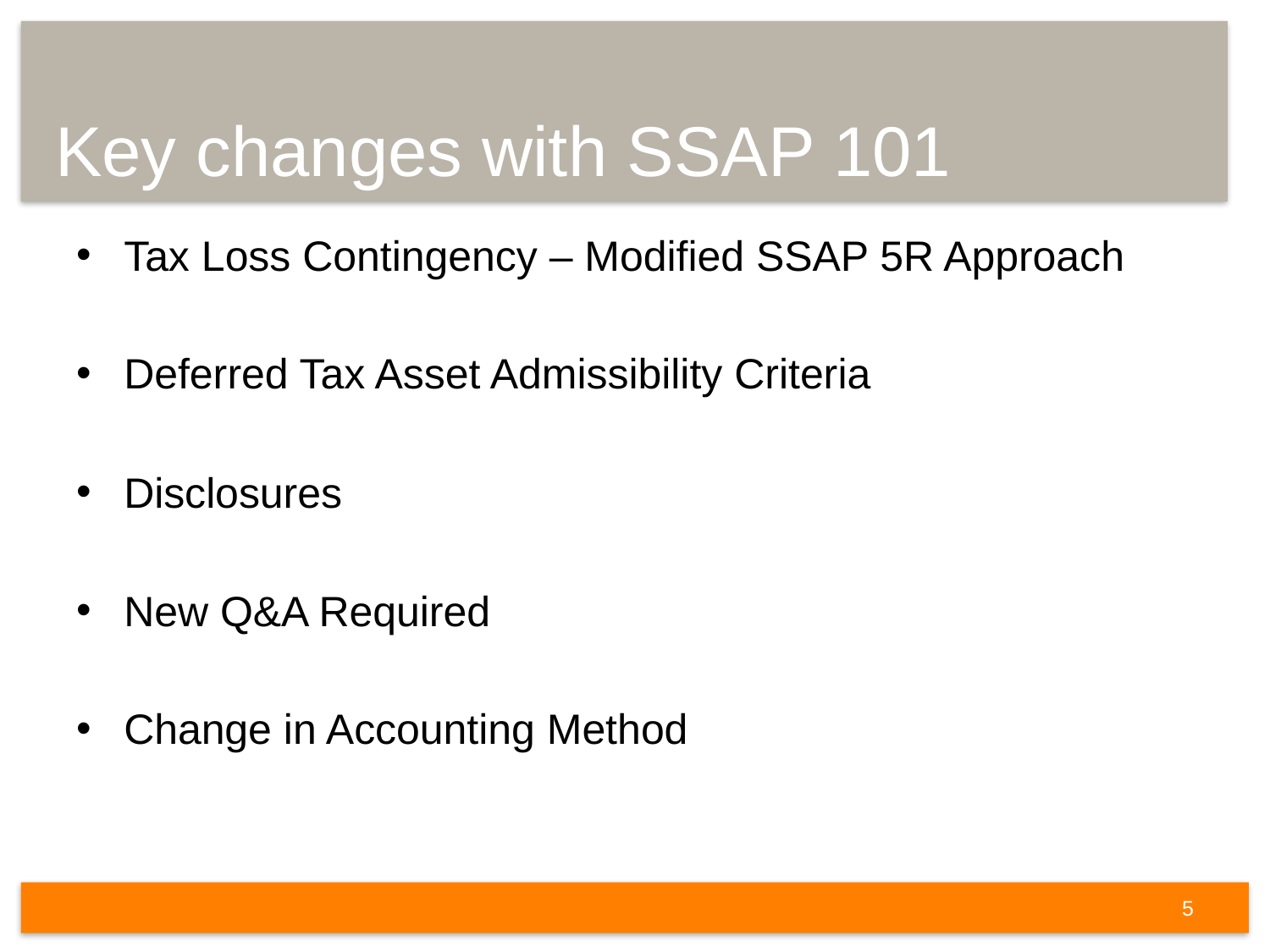

# Key changes with SSAP 101
Tax Loss Contingency – Modified SSAP 5R Approach

Deferred Tax Asset Admissibility Criteria

Disclosures

New Q&A Required

Change in Accounting Method

5